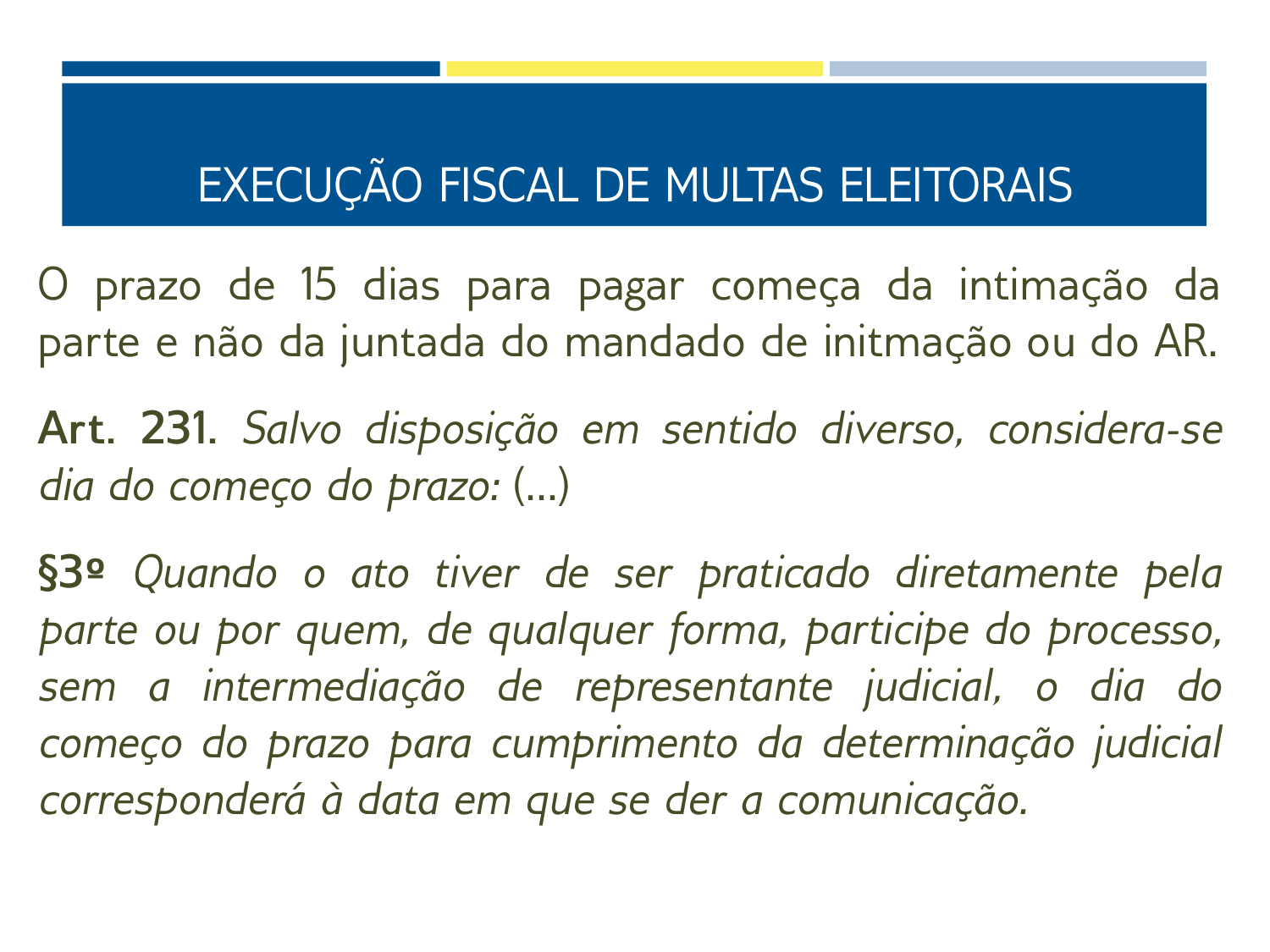

# EXECUÇÃO FISCAL DE MULTAS ELEITORAIS
O prazo de 15 dias para pagar começa da intimação da parte e não da juntada do mandado de initmação ou do AR.
Art. 231. Salvo disposição em sentido diverso, considera-se dia do começo do prazo: (...)
§3º Quando o ato tiver de ser praticado diretamente pela parte ou por quem, de qualquer forma, participe do processo, sem a intermediação de representante judicial, o dia do começo do prazo para cumprimento da determinação judicial corresponderá à data em que se der a comunicação.